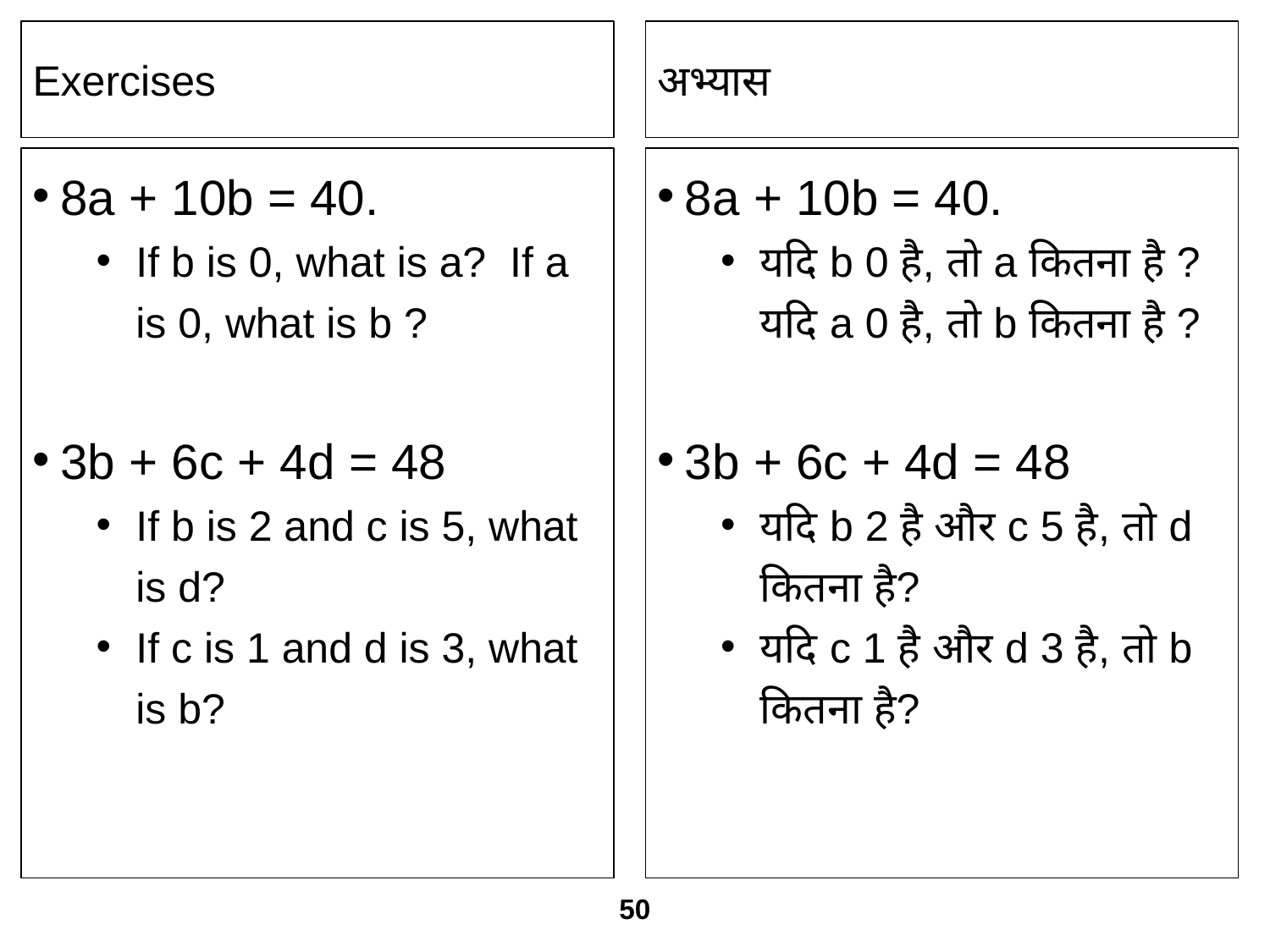

Exercises
अभ्यास
8a + 10b = 40.
If b is 0, what is a?  If a is 0, what is b ?

3b + 6c + 4d = 48
If b is 2 and c is 5, what is d?
If c is 1 and d is 3, what is b?
8a + 10b = 40.
यदि b 0 है, तो a कितना है ? यदि a 0 है, तो b कितना है ?

3b + 6c + 4d = 48
यदि b 2 है और c 5 है, तो d कितना है?
यदि c 1 है और d 3 है, तो b कितना है?
50